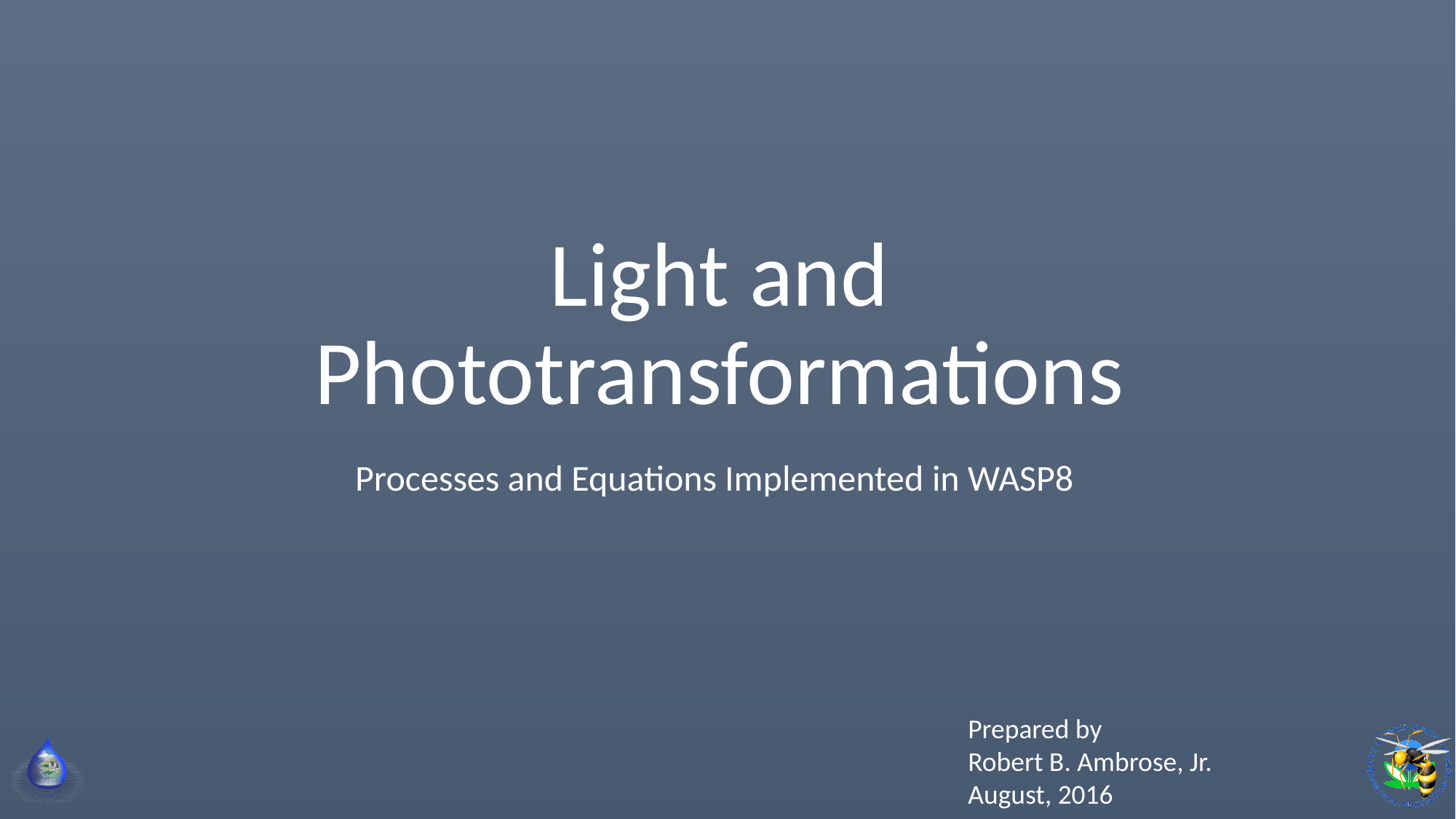

# Light and Phototransformations
Processes and Equations Implemented in WASP8
Prepared by
Robert B. Ambrose, Jr.
August, 2016